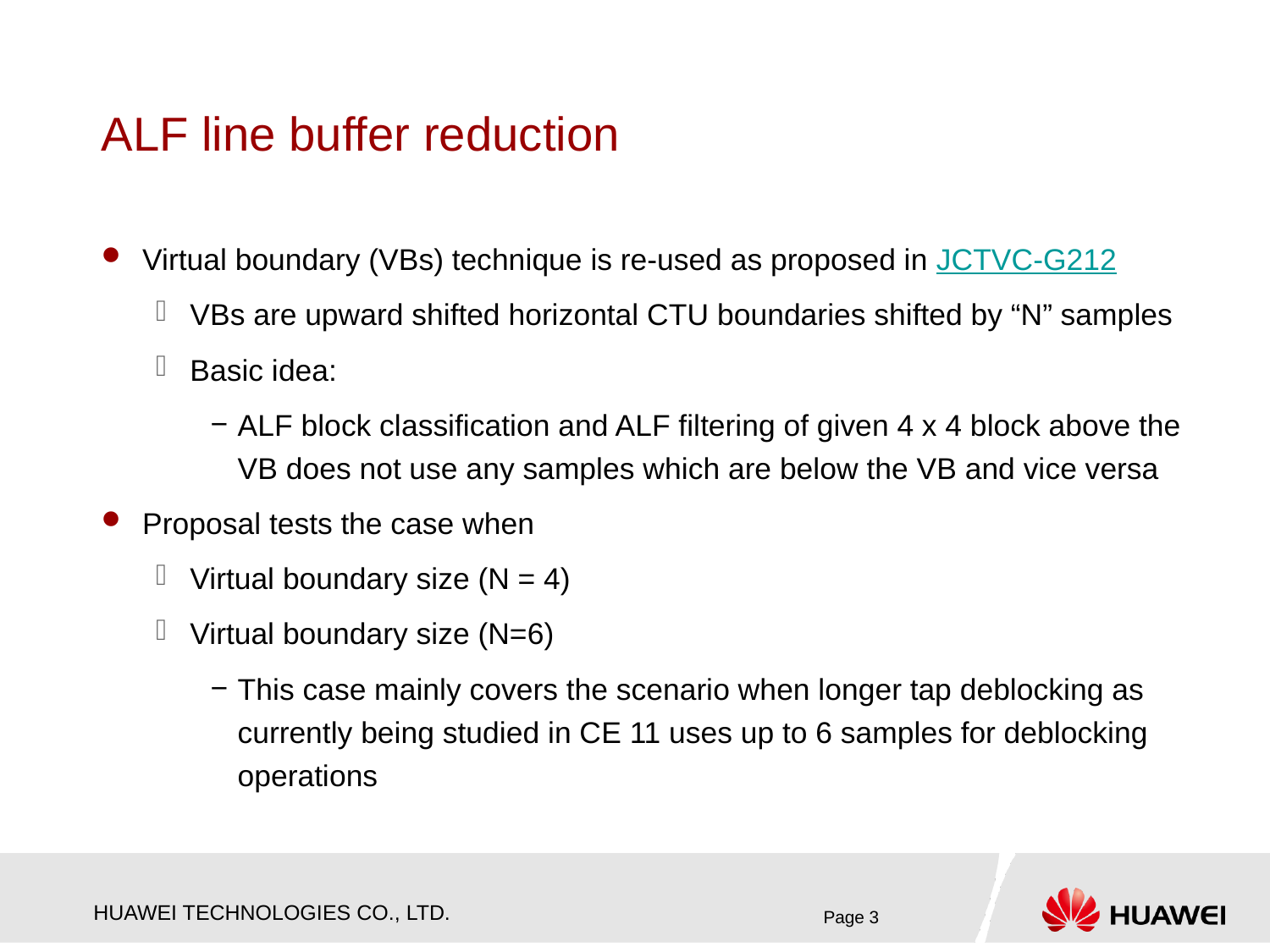

# ALF line buffer reduction
Virtual boundary (VBs) technique is re-used as proposed in JCTVC-G212
VBs are upward shifted horizontal CTU boundaries shifted by “N” samples
Basic idea:
ALF block classification and ALF filtering of given 4 x 4 block above the VB does not use any samples which are below the VB and vice versa
Proposal tests the case when
Virtual boundary size (N = 4)
Virtual boundary size (N=6)
This case mainly covers the scenario when longer tap deblocking as currently being studied in CE 11 uses up to 6 samples for deblocking operations

Page 3